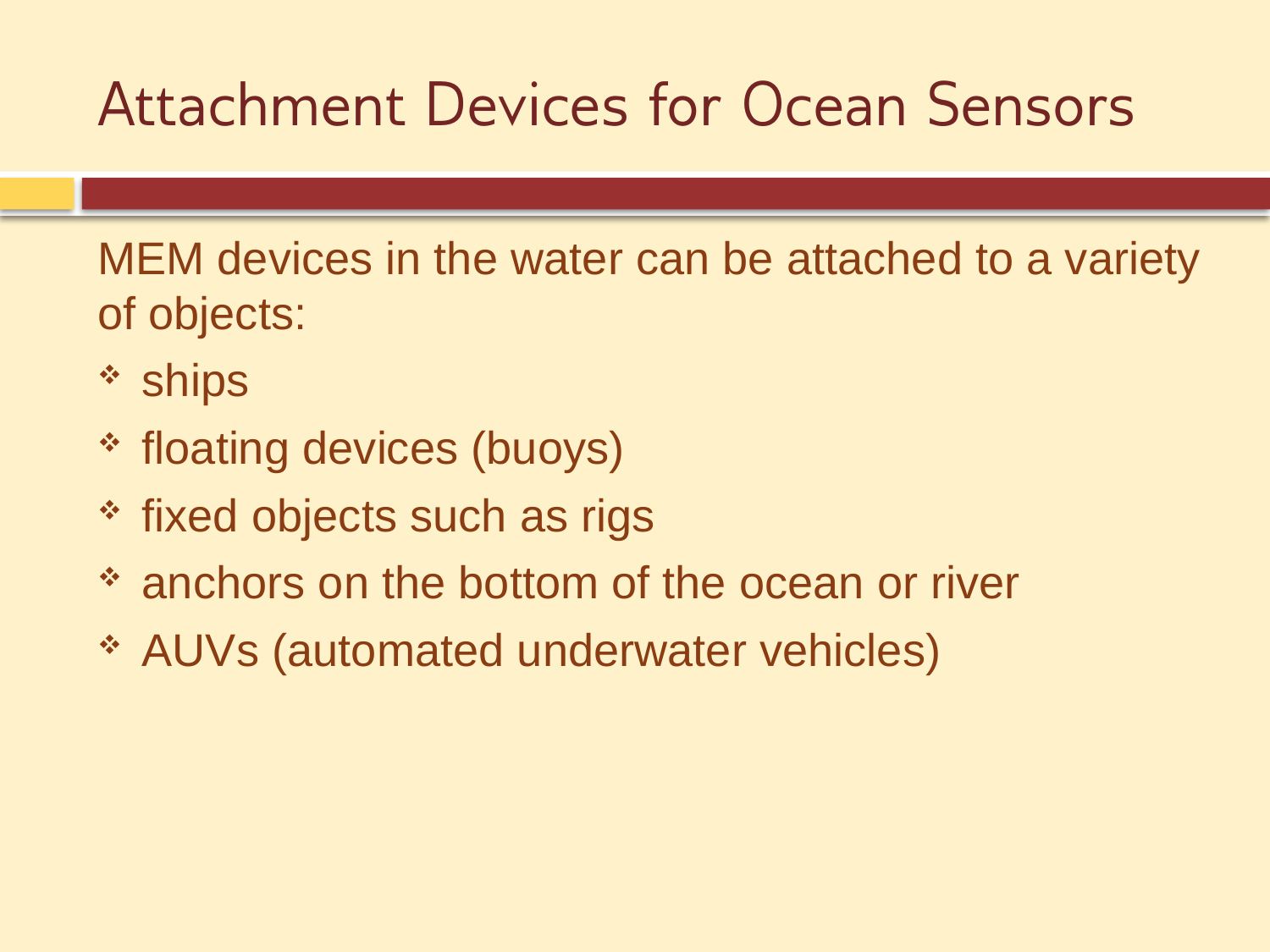

# Attachment Devices for Ocean Sensors
MEM devices in the water can be attached to a variety of objects:
ships
floating devices (buoys)
fixed objects such as rigs
anchors on the bottom of the ocean or river
AUVs (automated underwater vehicles)